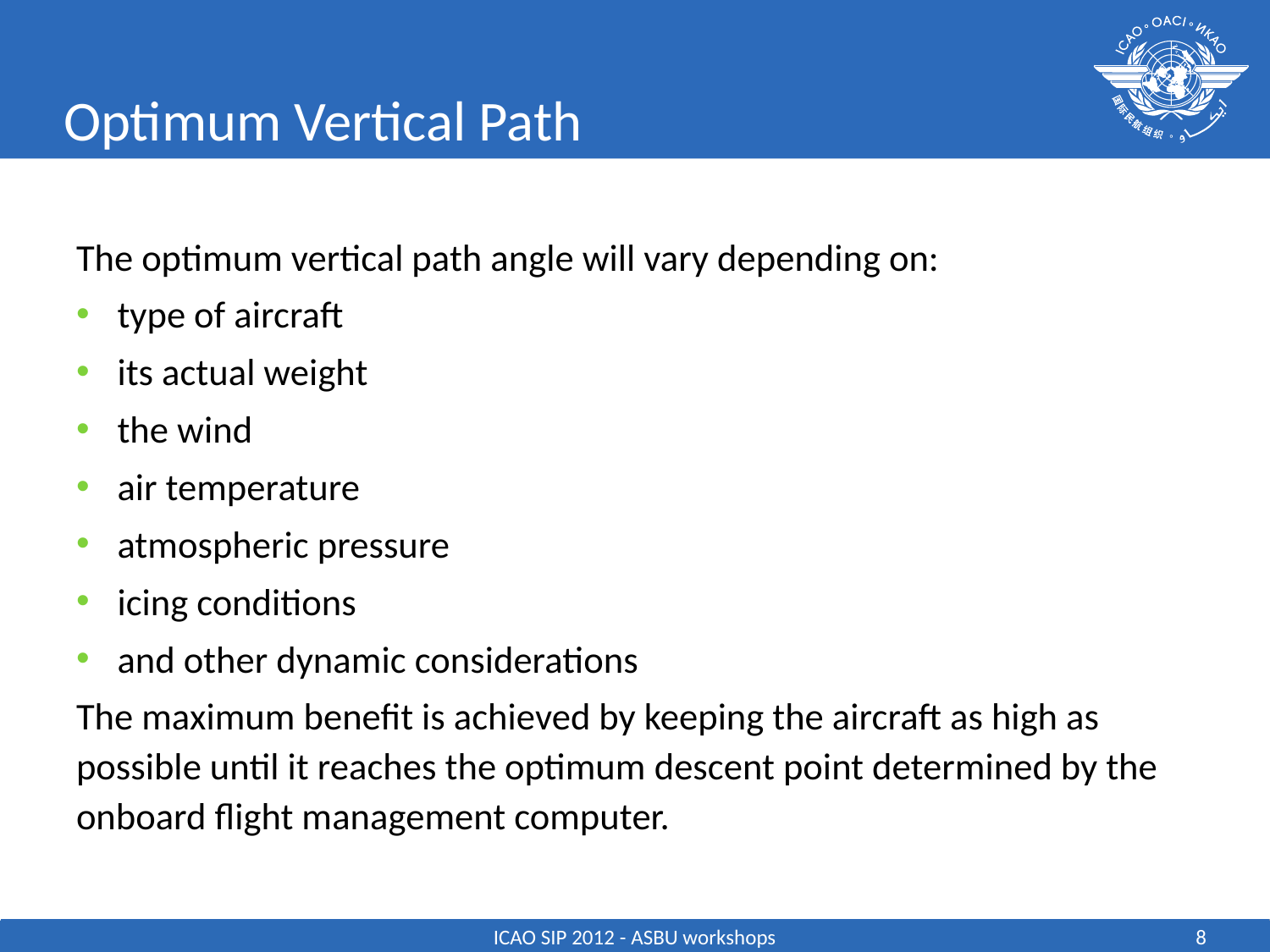

# Optimum Vertical Path
The optimum vertical path angle will vary depending on:
type of aircraft
its actual weight
the wind
air temperature
atmospheric pressure
icing conditions
and other dynamic considerations
The maximum benefit is achieved by keeping the aircraft as high as possible until it reaches the optimum descent point determined by the onboard flight management computer.
ICAO SIP 2012 - ASBU workshops
8